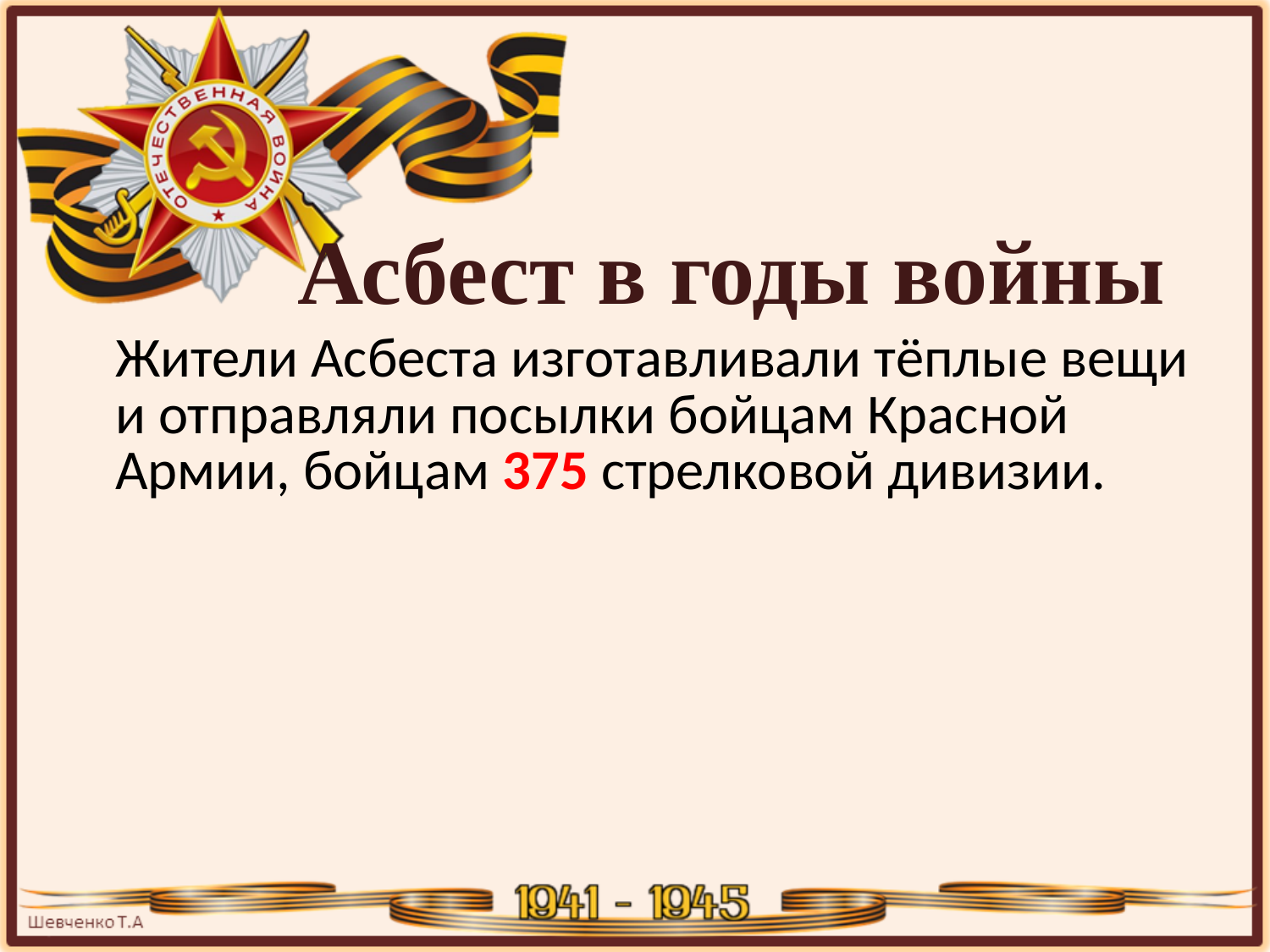

Асбест в годы войны
	Жители Асбеста изготавливали тёплые вещи и отправляли посылки бойцам Красной Армии, бойцам 375 стрелковой дивизии.